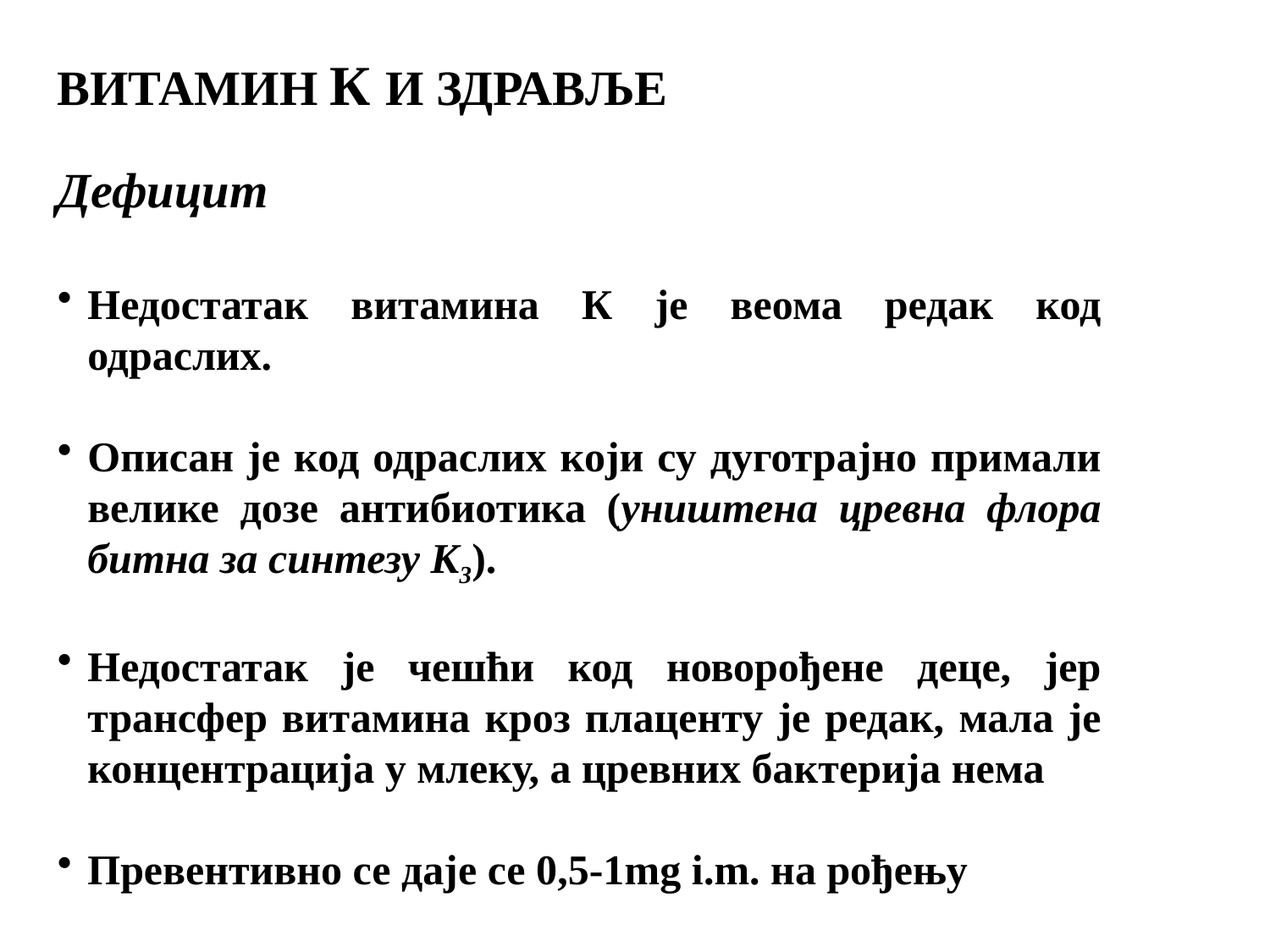

ВИТАМИН К И ЗДРАВЉЕ

Дефицит

Недостатак витамина К је веома редак код одраслих.

Описан је код одраслих који су дуготрајно примали велике дозе антибиотика (уништена цревна флора битна за синтезу К3).

Недостатак је чешћи код новорођене деце, јер трансфер витамина кроз плаценту је редак, мала је концентрација у млеку, а цревних бактерија нема

Превентивно се даје се 0,5-1mg i.m. на рођењу